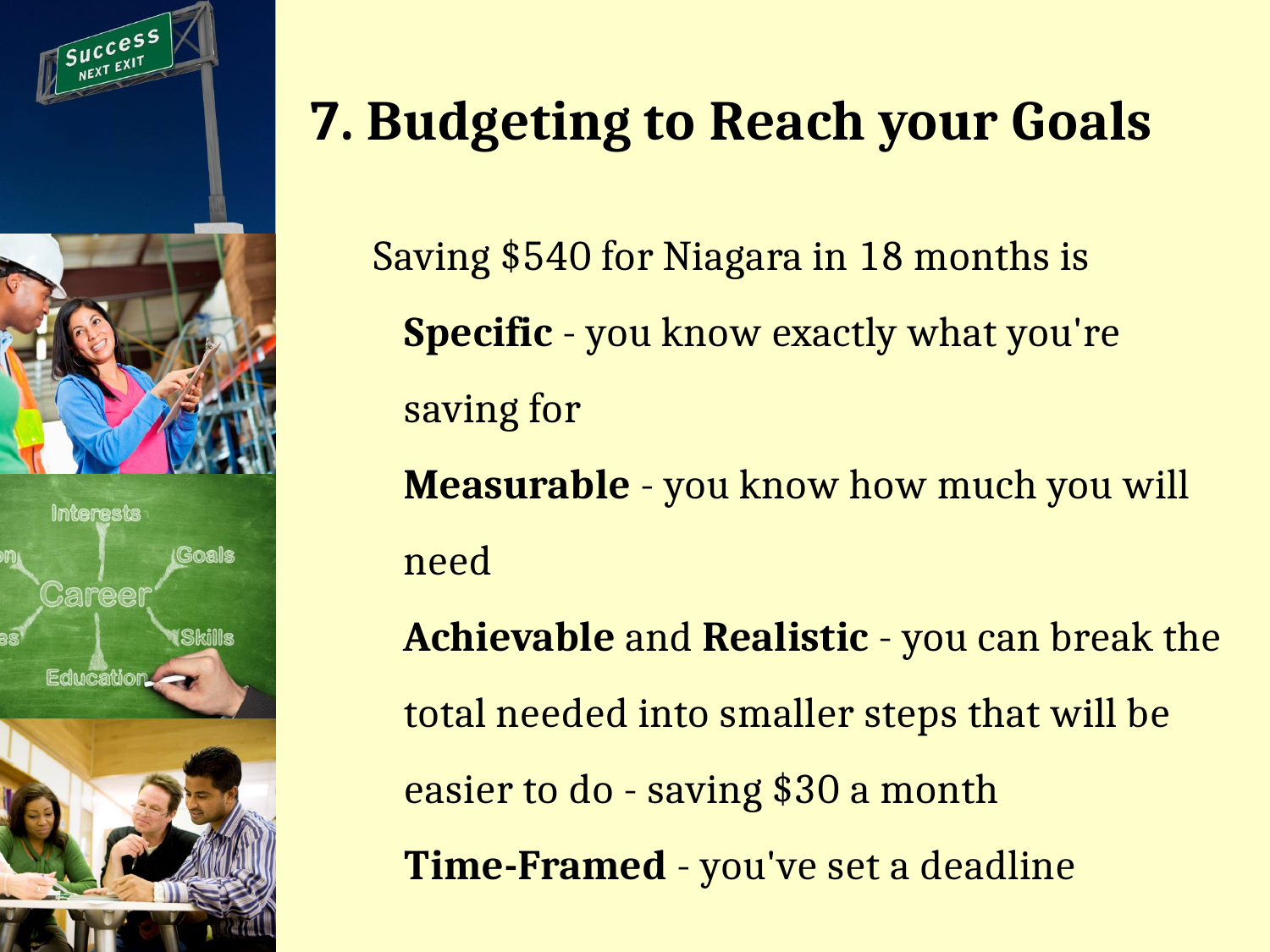

# 7. Budgeting to Reach your Goals
Saving $540 for Niagara in 18 months is
Specific - you know exactly what you're saving for
Measurable - you know how much you will need
Achievable and Realistic - you can break the total needed into smaller steps that will be easier to do - saving $30 a month
Time-Framed - you've set a deadline